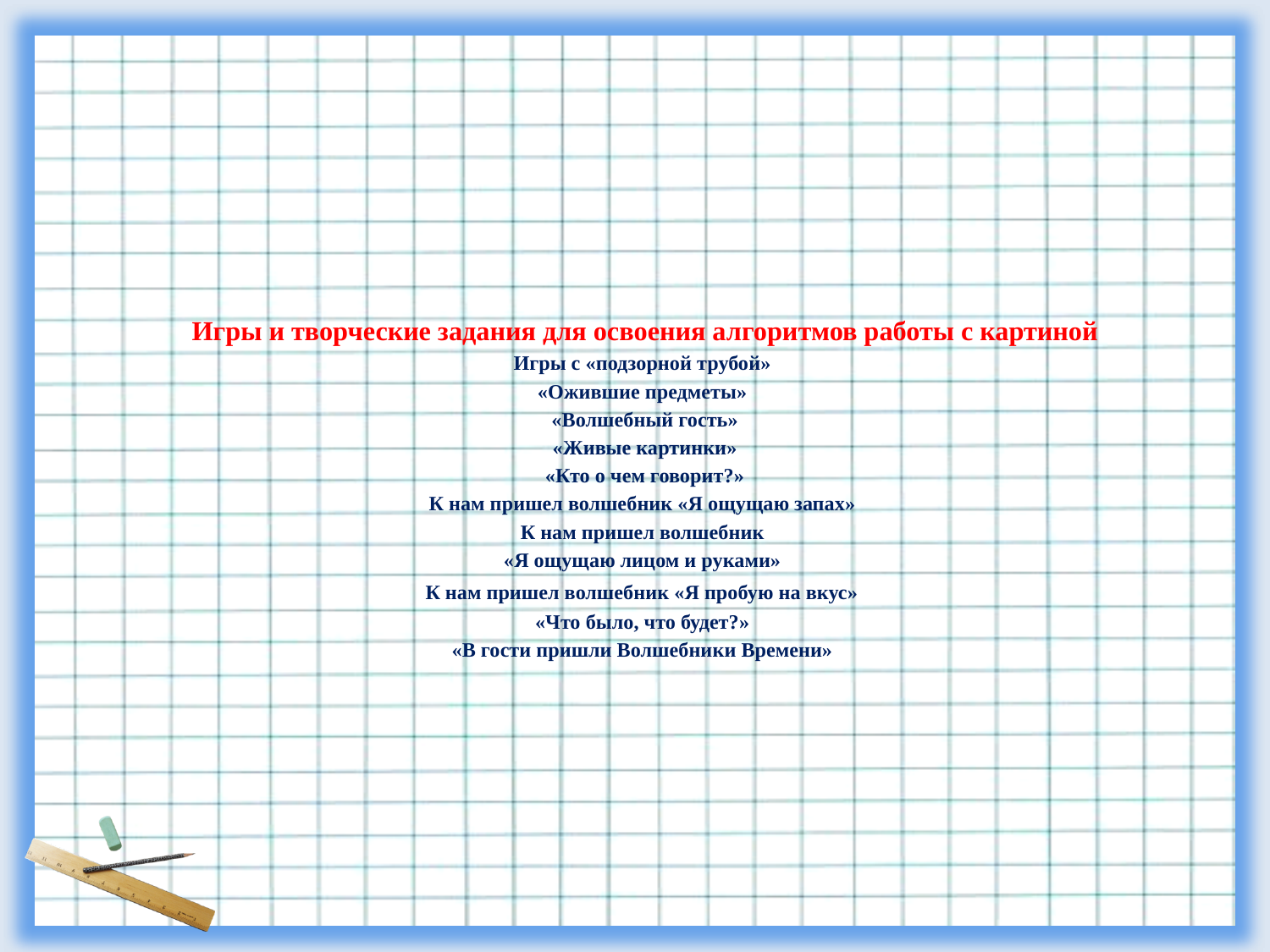

# Игры и творческие задания для освоения алгоритмов работы с картиной Игры с «подзорной трубой»  «Ожившие предметы»  «Волшебный гость»  «Живые картинки»  «Кто о чем говорит?» К нам пришел волшебник «Я ощущаю запах»  К нам пришел волшебник «Я ощущаю лицом и руками»  К нам пришел волшебник «Я пробую на вкус»  «Что было, что будет?»  «В гости пришли Волшебники Времени»